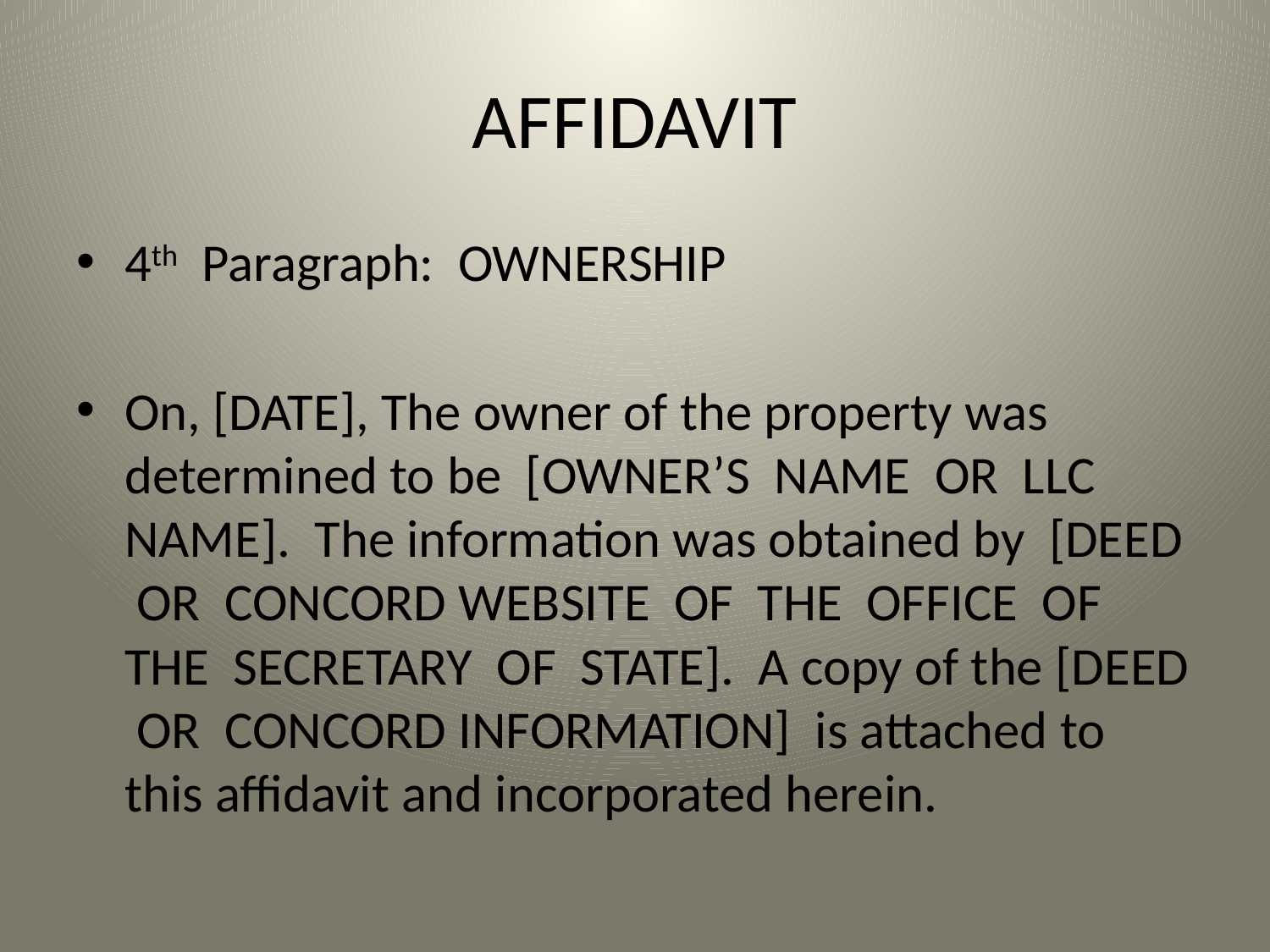

# AFFIDAVIT
4th  Paragraph:  OWNERSHIP

On, [DATE], The owner of the property was determined to be  [OWNER’S  NAME  OR  LLC NAME].  The information was obtained by  [DEED  OR  CONCORD WEBSITE  OF  THE  OFFICE  OF  THE  SECRETARY  OF  STATE].  A copy of the [DEED  OR  CONCORD INFORMATION]  is attached to this affidavit and incorporated herein.